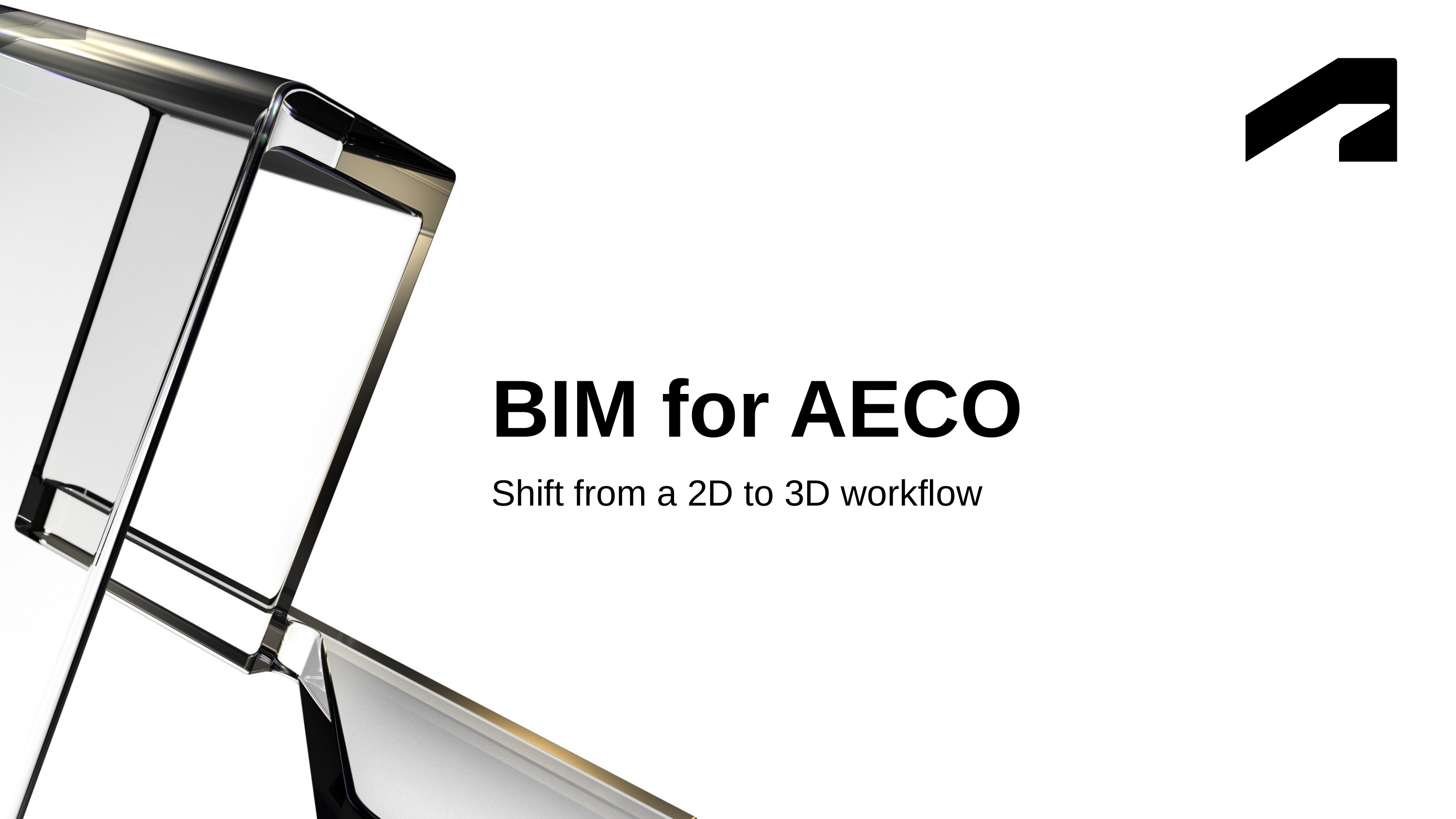

# BIM for AECO
Shift from a 2D to 3D workflow